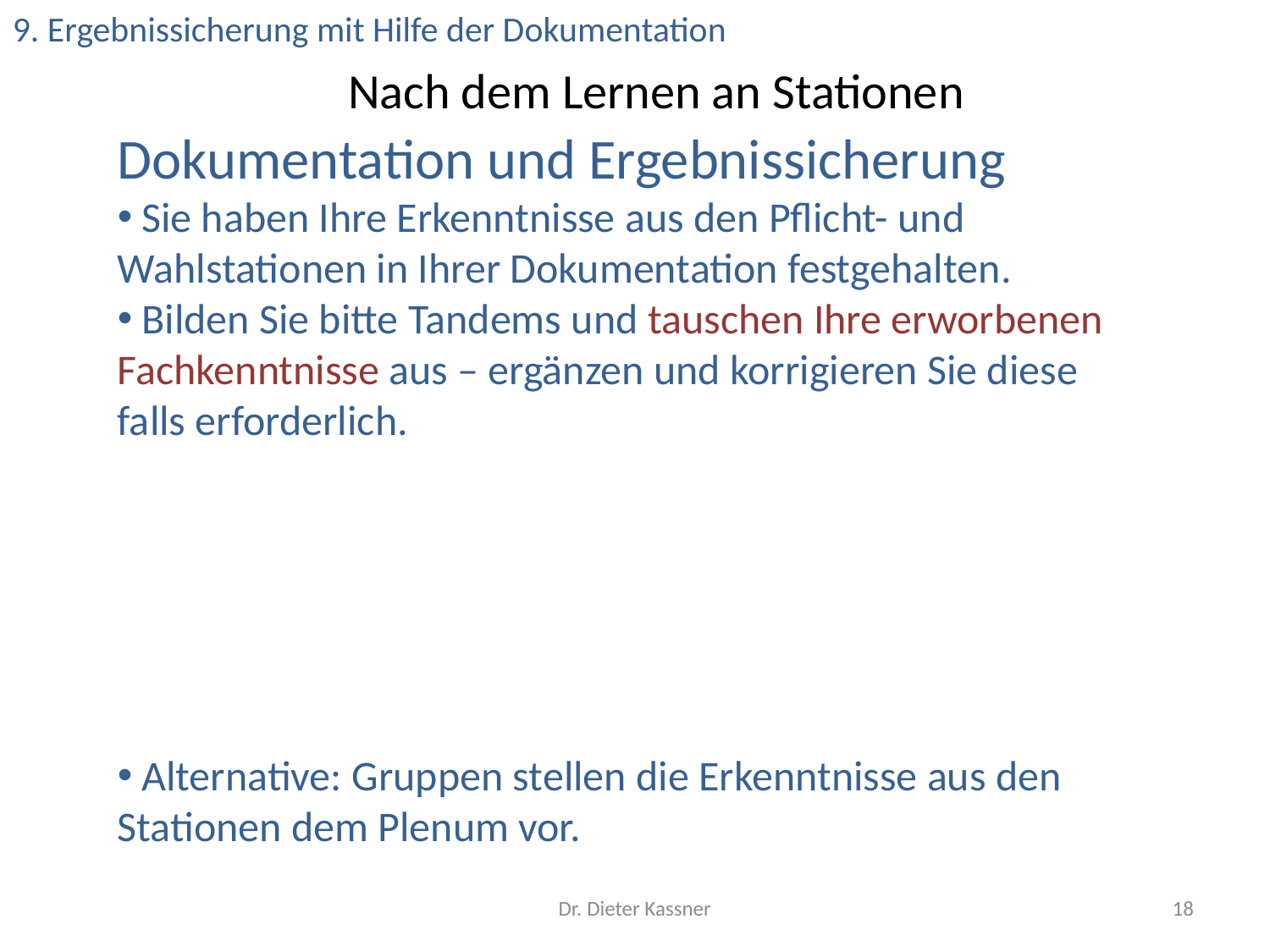

9. Ergebnissicherung mit Hilfe der Dokumentation
Nach dem Lernen an Stationen
Dokumentation und Ergebnissicherung
 Sie haben Ihre Erkenntnisse aus den Pflicht- und Wahlstationen in Ihrer Dokumentation festgehalten.
 Bilden Sie bitte Tandems und tauschen Ihre erworbenen Fachkenntnisse aus – ergänzen und korrigieren Sie diese falls erforderlich.

 Alternative: Gruppen stellen die Erkenntnisse aus den Stationen dem Plenum vor.
Dr. Dieter Kassner
18